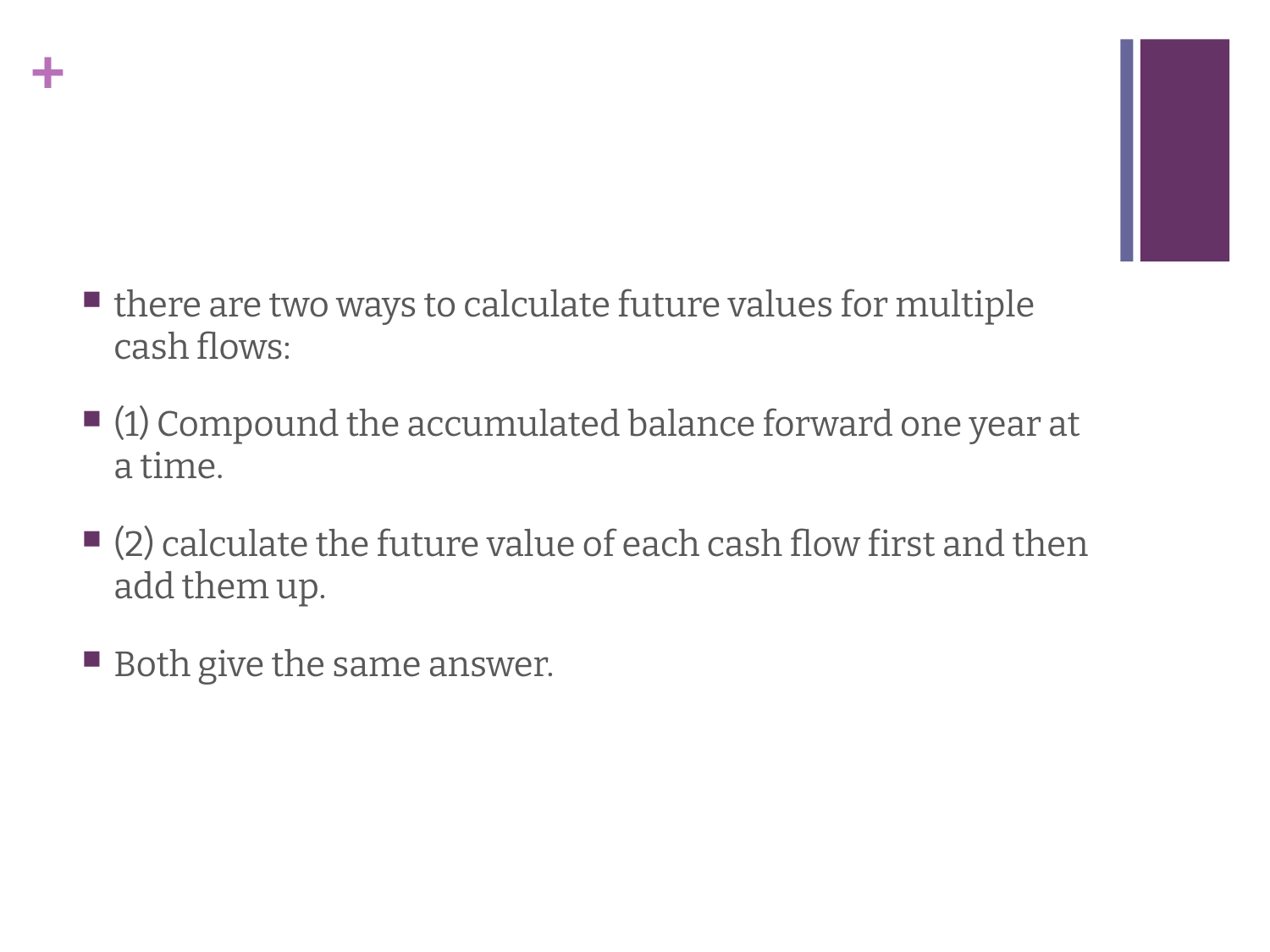

#
there are two ways to calculate future values for multiple cash flows:
(1) Compound the accumulated balance forward one year at a time.
(2) calculate the future value of each cash flow first and then add them up.
Both give the same answer.